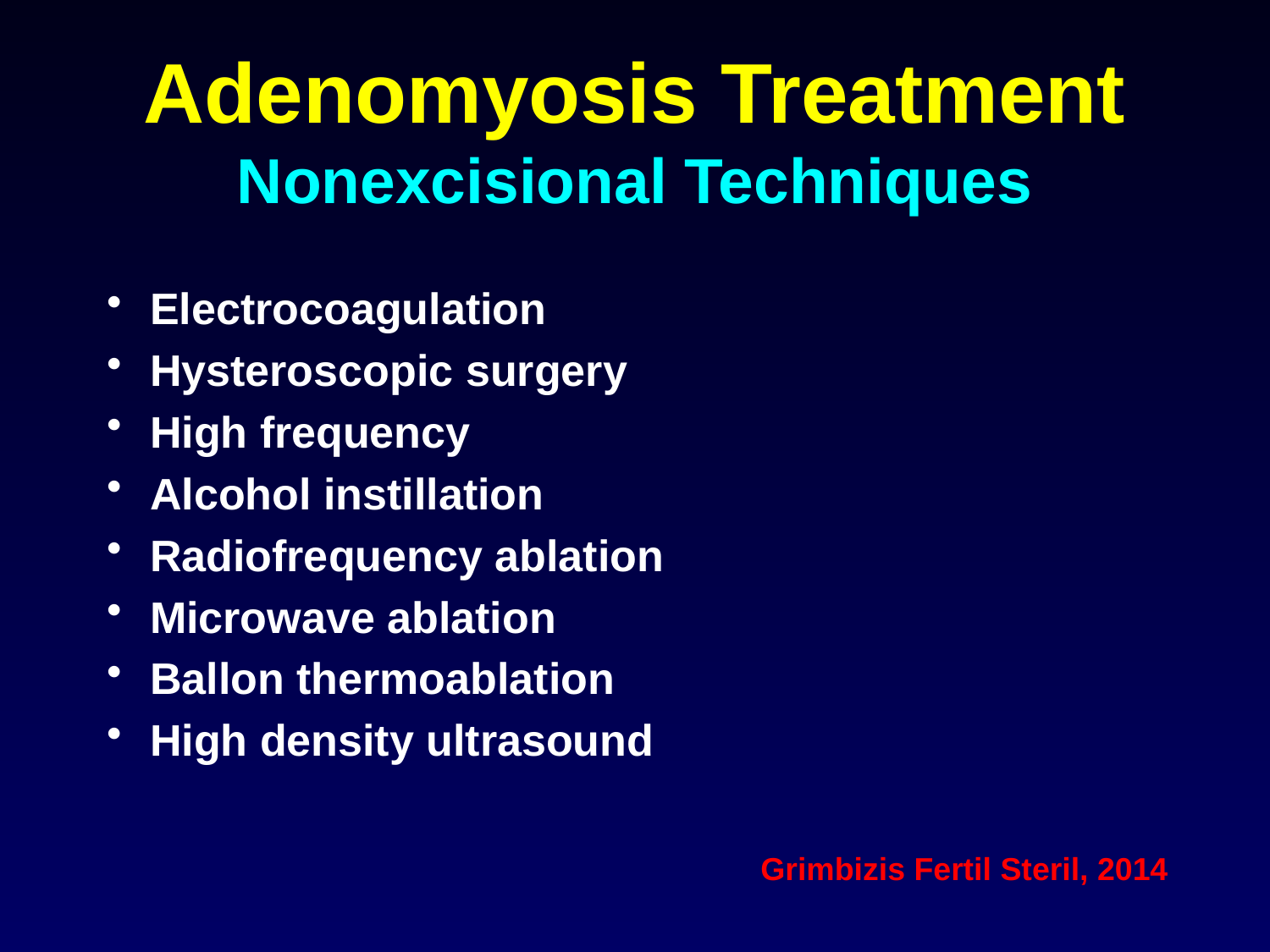

# Adenomyosis Treatment Nonexcisional Techniques
Electrocoagulation
Hysteroscopic surgery
High frequency
Alcohol instillation
Radiofrequency ablation
Microwave ablation
Ballon thermoablation
High density ultrasound
Grimbizis Fertil Steril, 2014